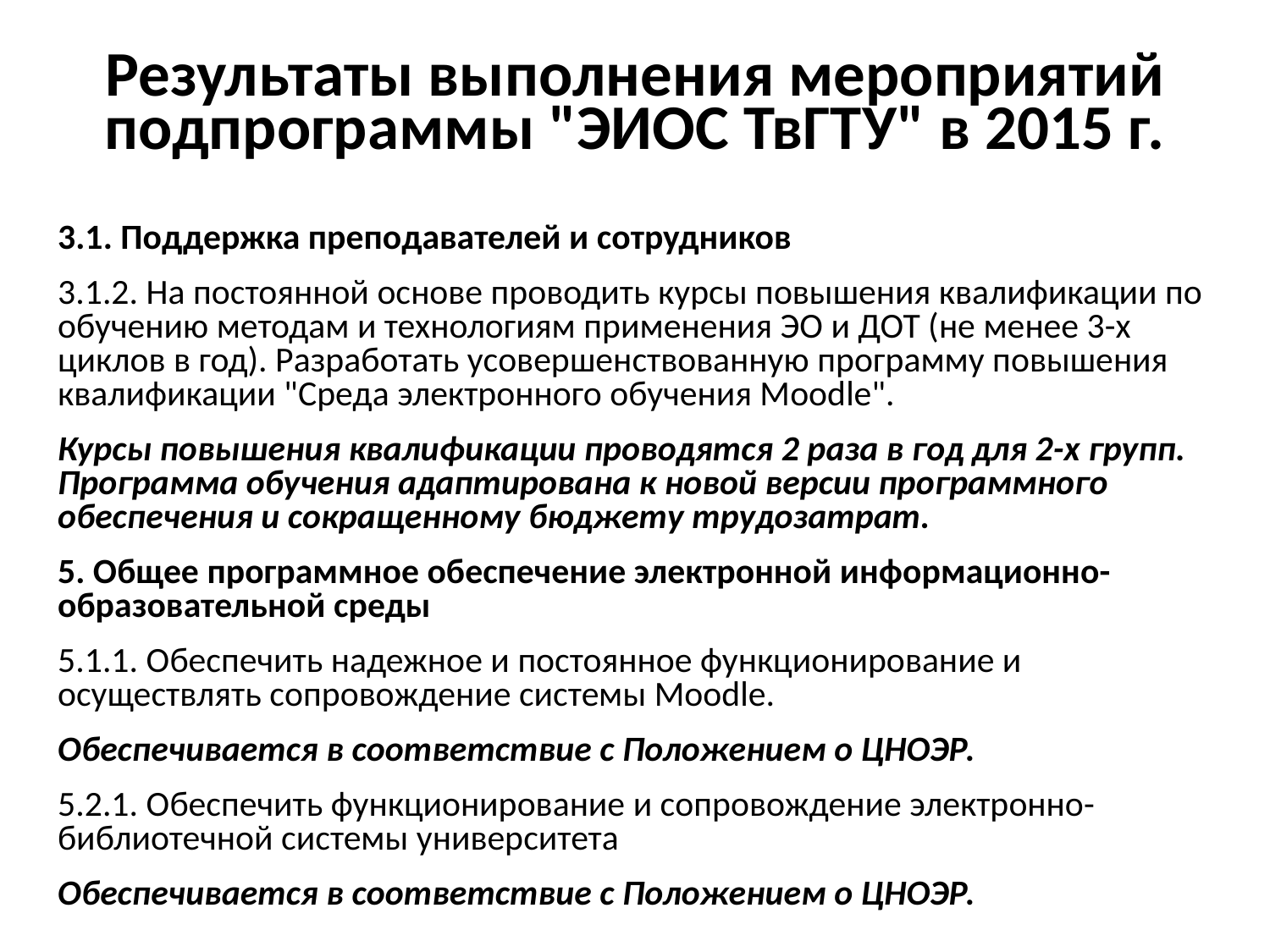

# Результаты выполнения мероприятий подпрограммы "ЭИОС ТвГТУ" в 2015 г.
3.1. Поддержка преподавателей и сотрудников
3.1.2. На постоянной основе проводить курсы повышения квалификации по обучению методам и технологиям применения ЭО и ДОТ (не менее 3-х циклов в год). Разработать усовершенствованную программу повышения квалификации "Среда электронного обучения Moodle".
Курсы повышения квалификации проводятся 2 раза в год для 2-х групп. Программа обучения адаптирована к новой версии программного обеспечения и сокращенному бюджету трудозатрат.
5. Общее программное обеспечение электронной информационно-образовательной среды
5.1.1. Обеспечить надежное и постоянное функционирование и осуществлять сопровождение системы Moodle.
Обеспечивается в соответствие с Положением о ЦНОЭР.
5.2.1. Обеспечить функционирование и сопровождение электронно-библиотечной системы университета
Обеспечивается в соответствие с Положением о ЦНОЭР.